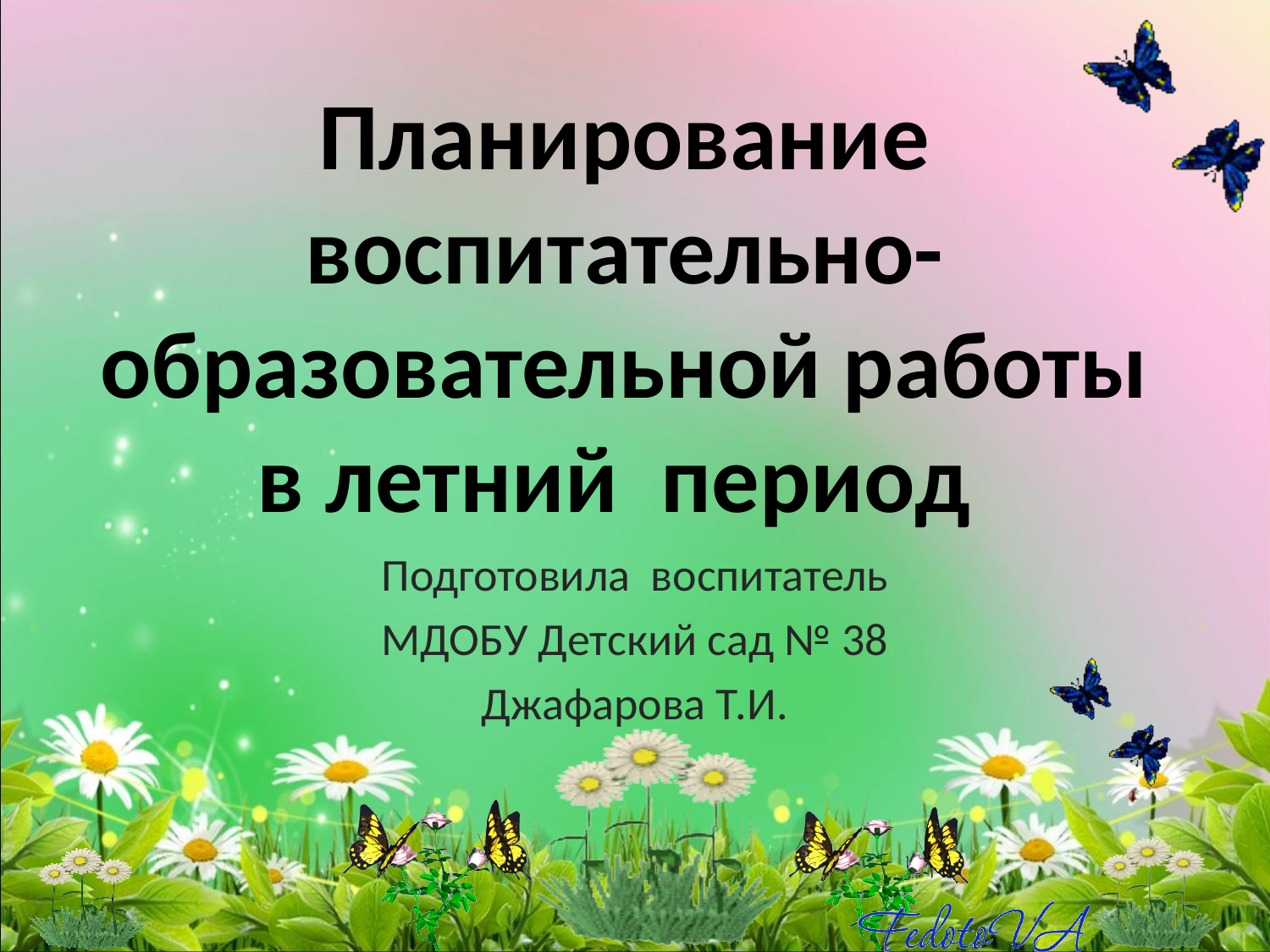

# Планирование воспитательно-образовательной работы в летний  период
Подготовила  воспитатель
МДОБУ Детский сад № 38
Джафарова Т.И.